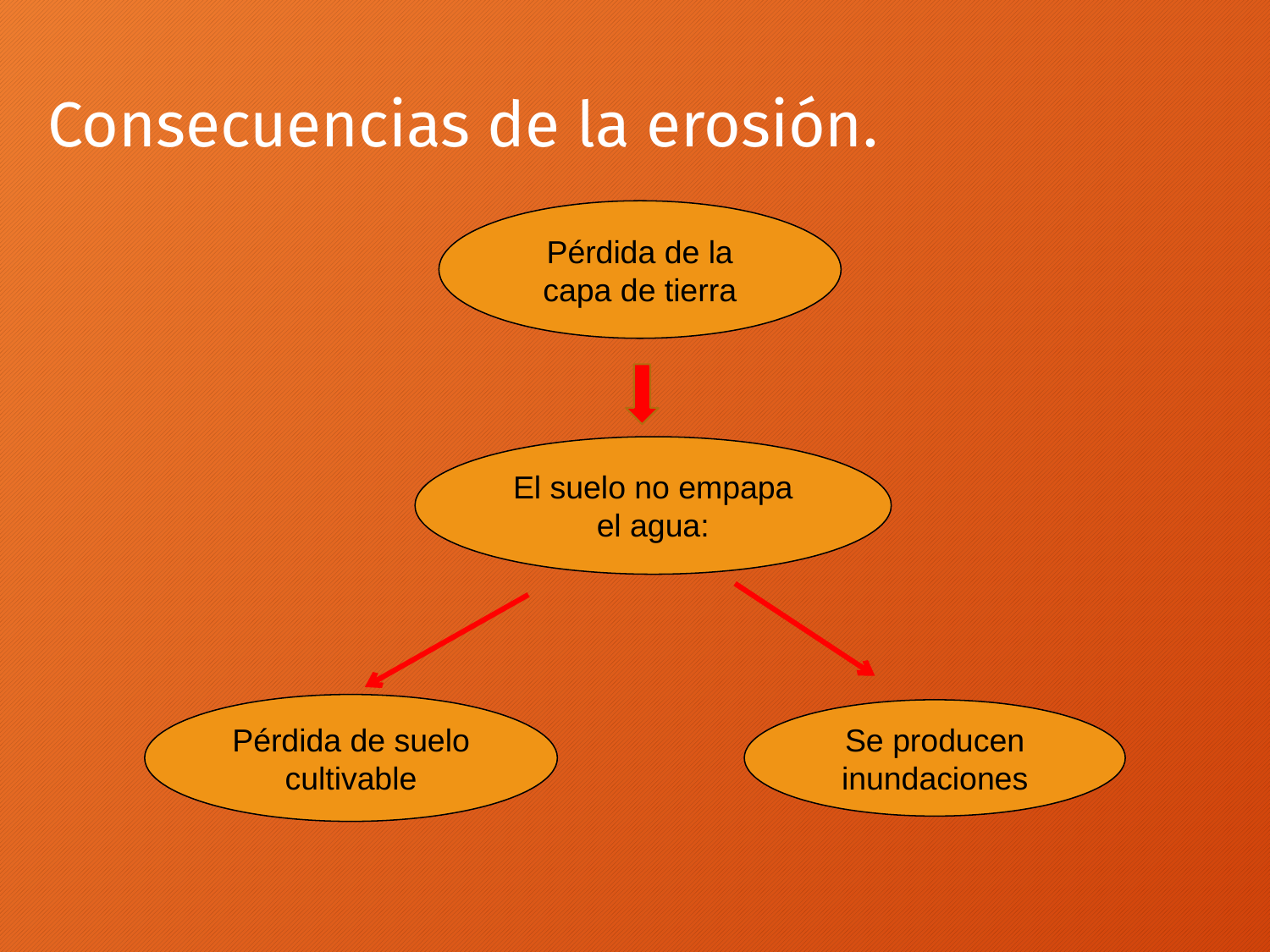

# Consecuencias de la erosión.
Pérdida de la capa de tierra

El suelo no empapa el agua:
Pérdida de suelo cultivable
Se producen inundaciones